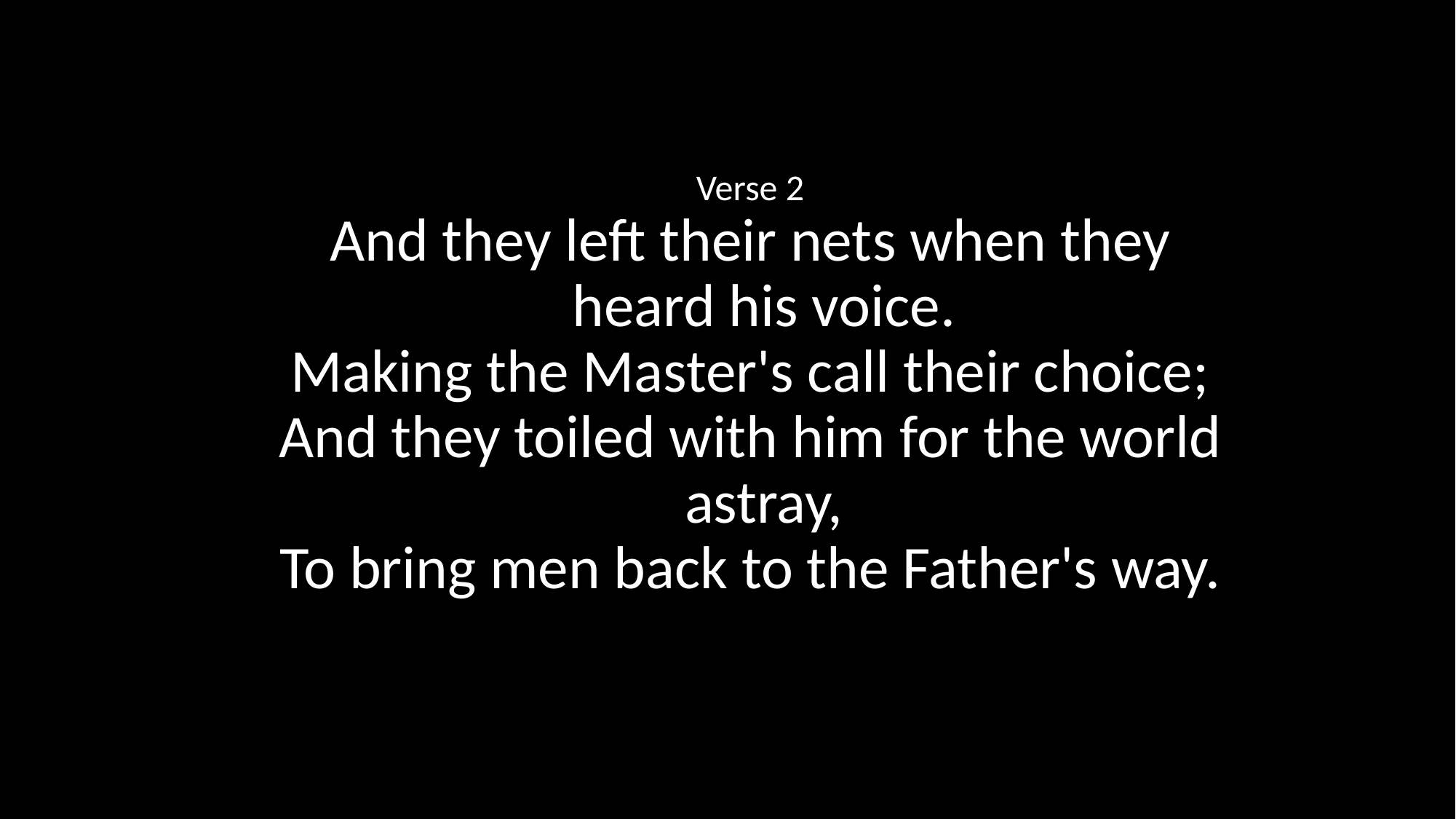

Verse 2
And they left their nets when they heard his voice.
Making the Master's call their choice;
And they toiled with him for the world astray,
To bring men back to the Father's way.